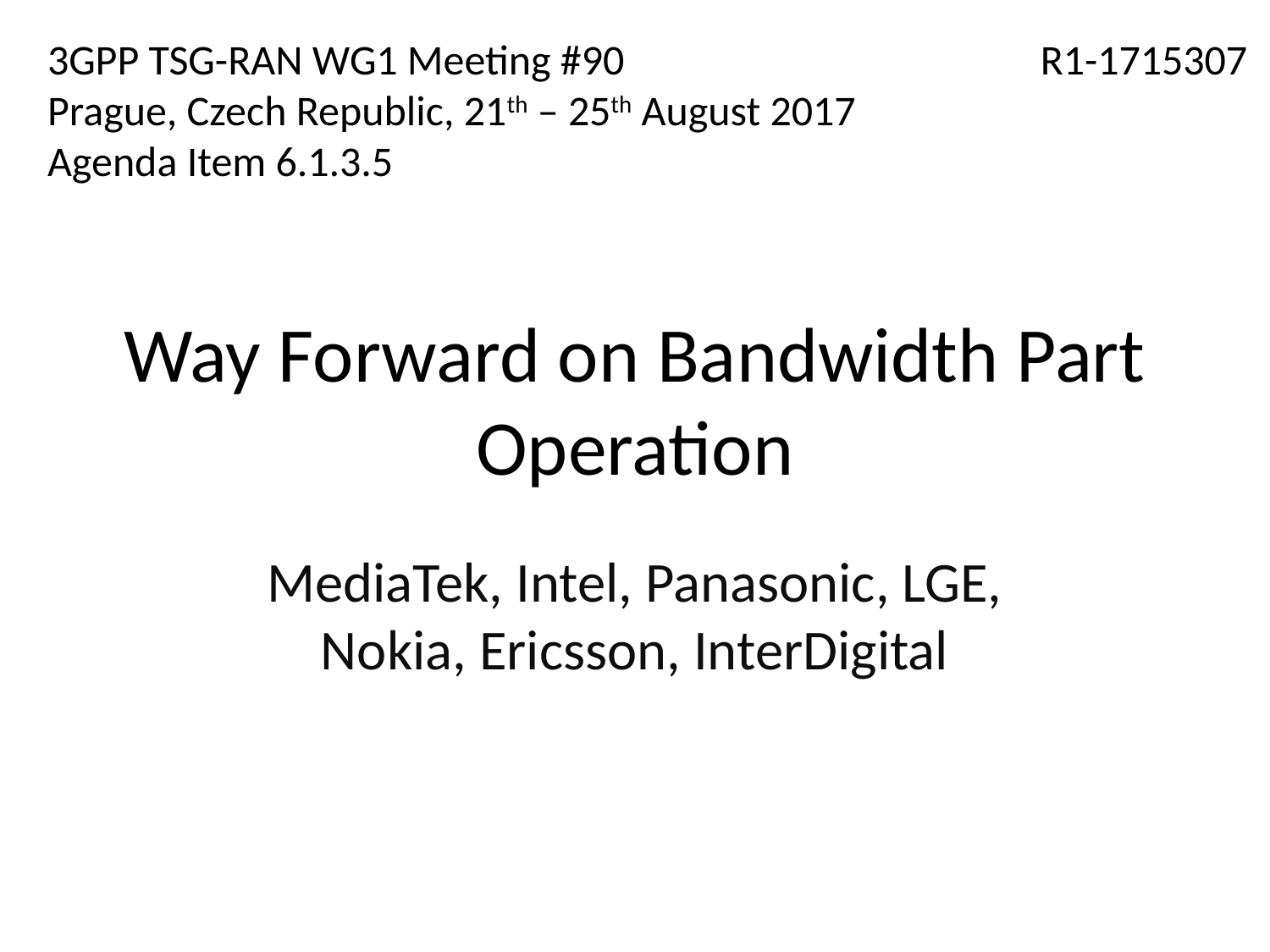

3GPP TSG-RAN WG1 Meeting #90
Prague, Czech Republic, 21th – 25th August 2017
Agenda Item 6.1.3.5
R1-1715307
# Way Forward on Bandwidth Part Operation
MediaTek, Intel, Panasonic, LGE, Nokia, Ericsson, InterDigital